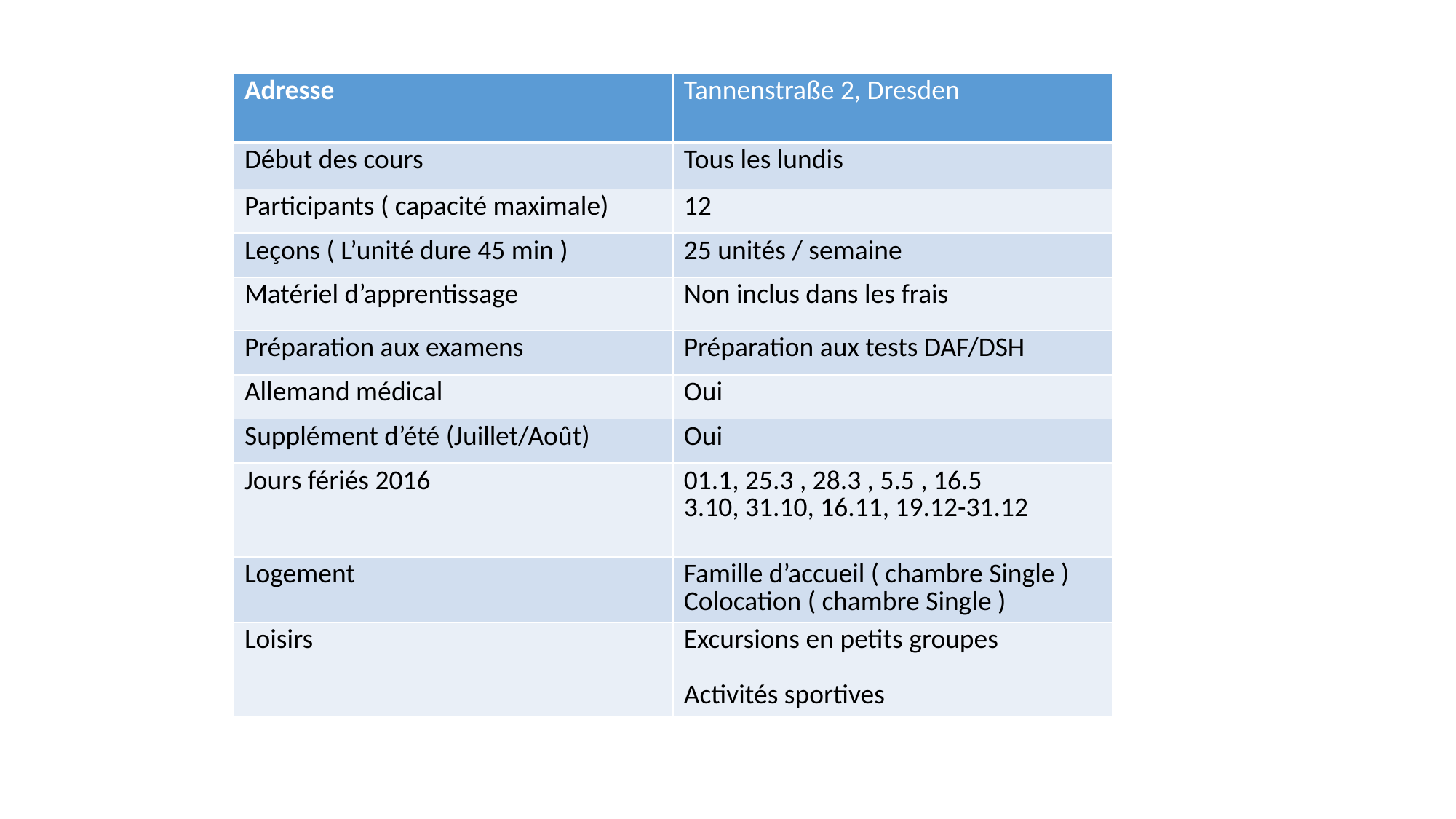

| Adresse | Tannenstraße 2, Dresden |
| --- | --- |
| Début des cours | Tous les lundis |
| Participants ( capacité maximale) | 12 |
| Leçons ( L’unité dure 45 min ) | 25 unités / semaine |
| Matériel d’apprentissage | Non inclus dans les frais |
| Préparation aux examens | Préparation aux tests DAF/DSH |
| Allemand médical | Oui |
| Supplément d’été (Juillet/Août) | Oui |
| Jours fériés 2016 | 01.1, 25.3 , 28.3 , 5.5 , 16.5 3.10, 31.10, 16.11, 19.12-31.12 |
| Logement | Famille d’accueil ( chambre Single ) Colocation ( chambre Single ) |
| Loisirs | Excursions en petits groupes Activités sportives |